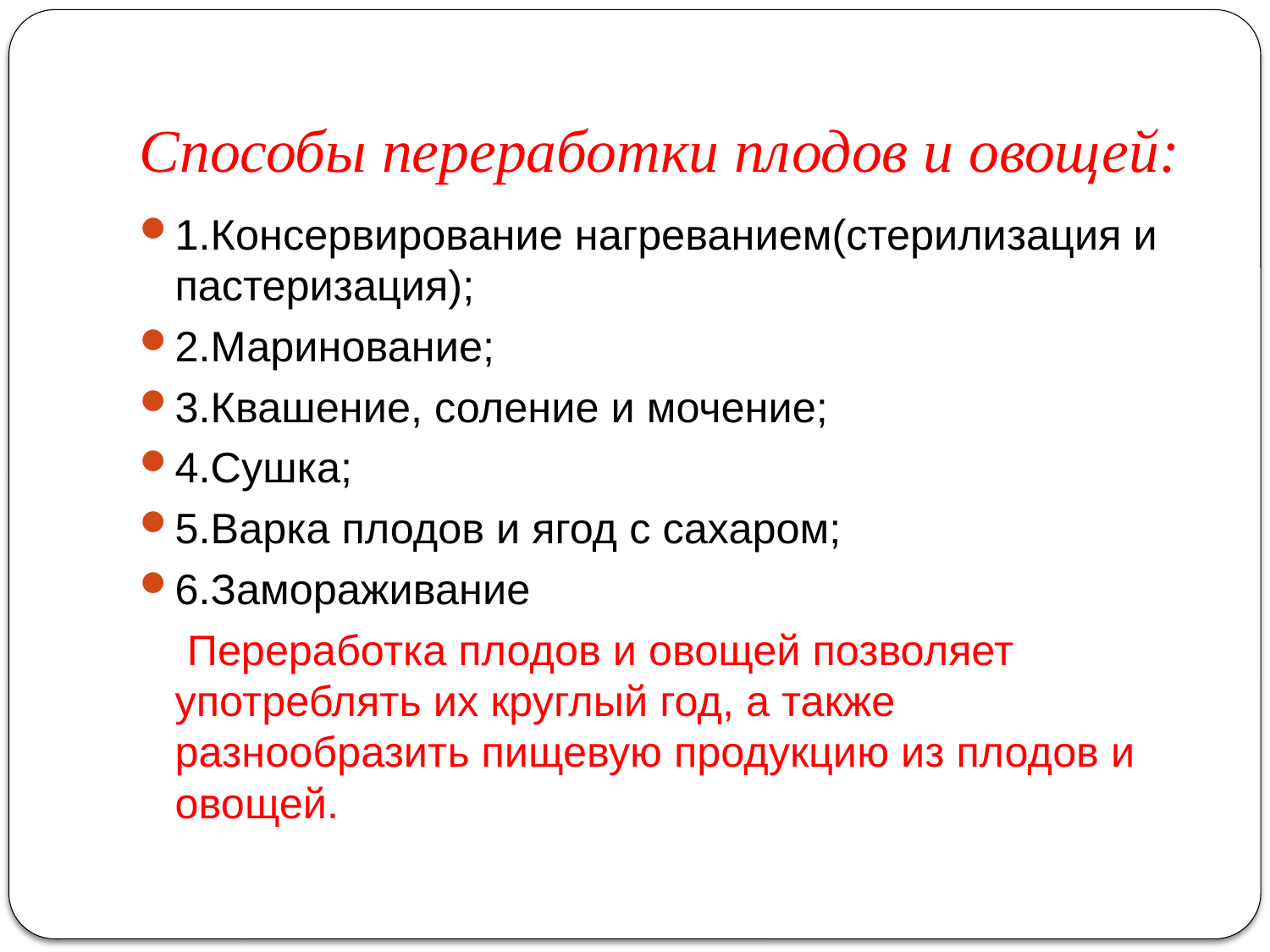

# Способы переработки плодов и овощей:
1.Консервирование нагреванием(стерилизация и пастеризация);
2.Маринование;
3.Квашение, соление и мочение;
4.Сушка;
5.Варка плодов и ягод с сахаром;
6.Замораживание
    Переработка плодов и овощей позволяет употреблять их круглый год, а также разнообразить пищевую продукцию из плодов и овощей.